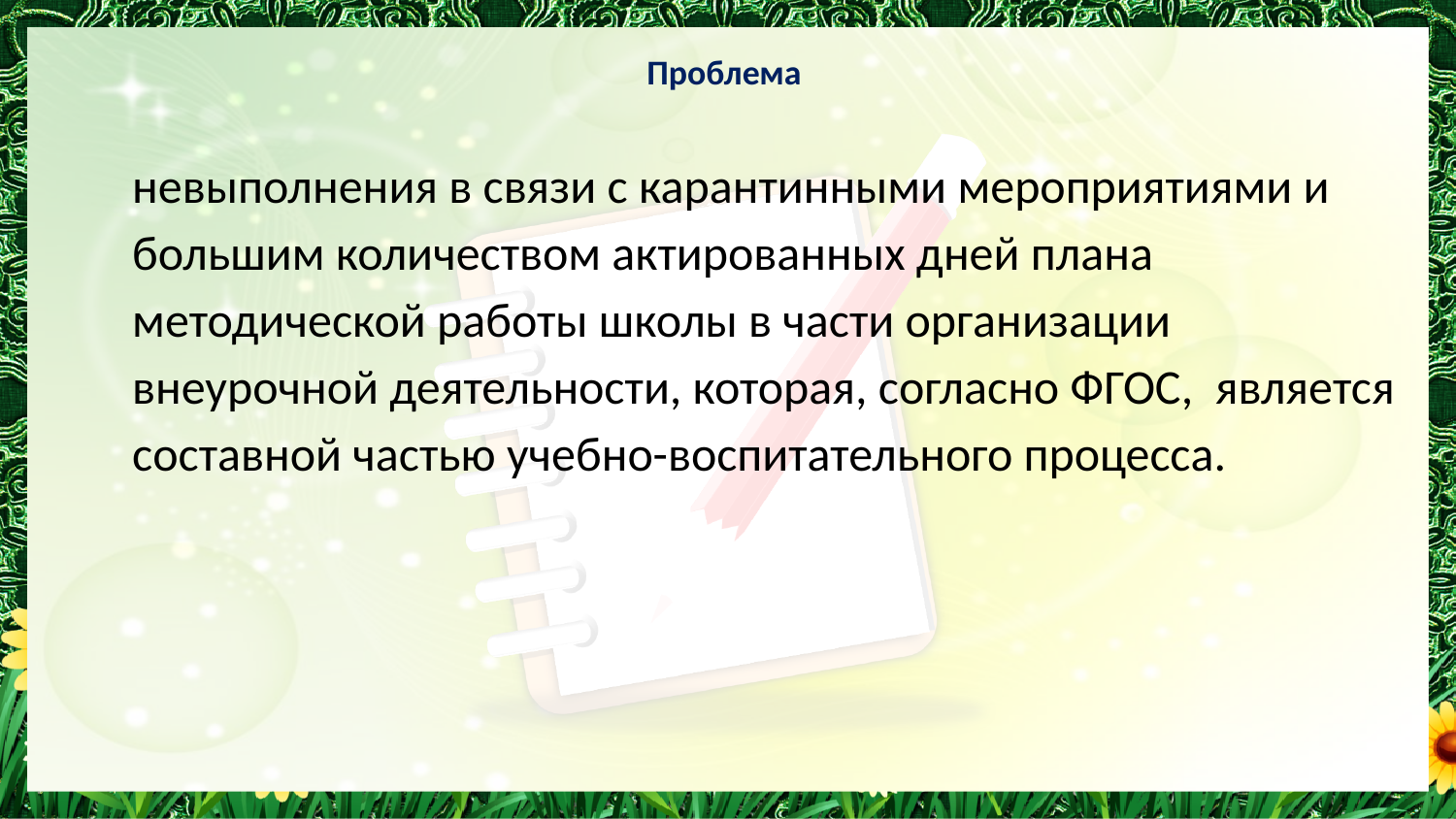

# Проблема
     невыполнения в связи с карантинными мероприятиями и большим количеством актированных дней плана методической работы школы в части организации внеурочной деятельности, которая, согласно ФГОС,  является составной частью учебно-воспитательного процесса.